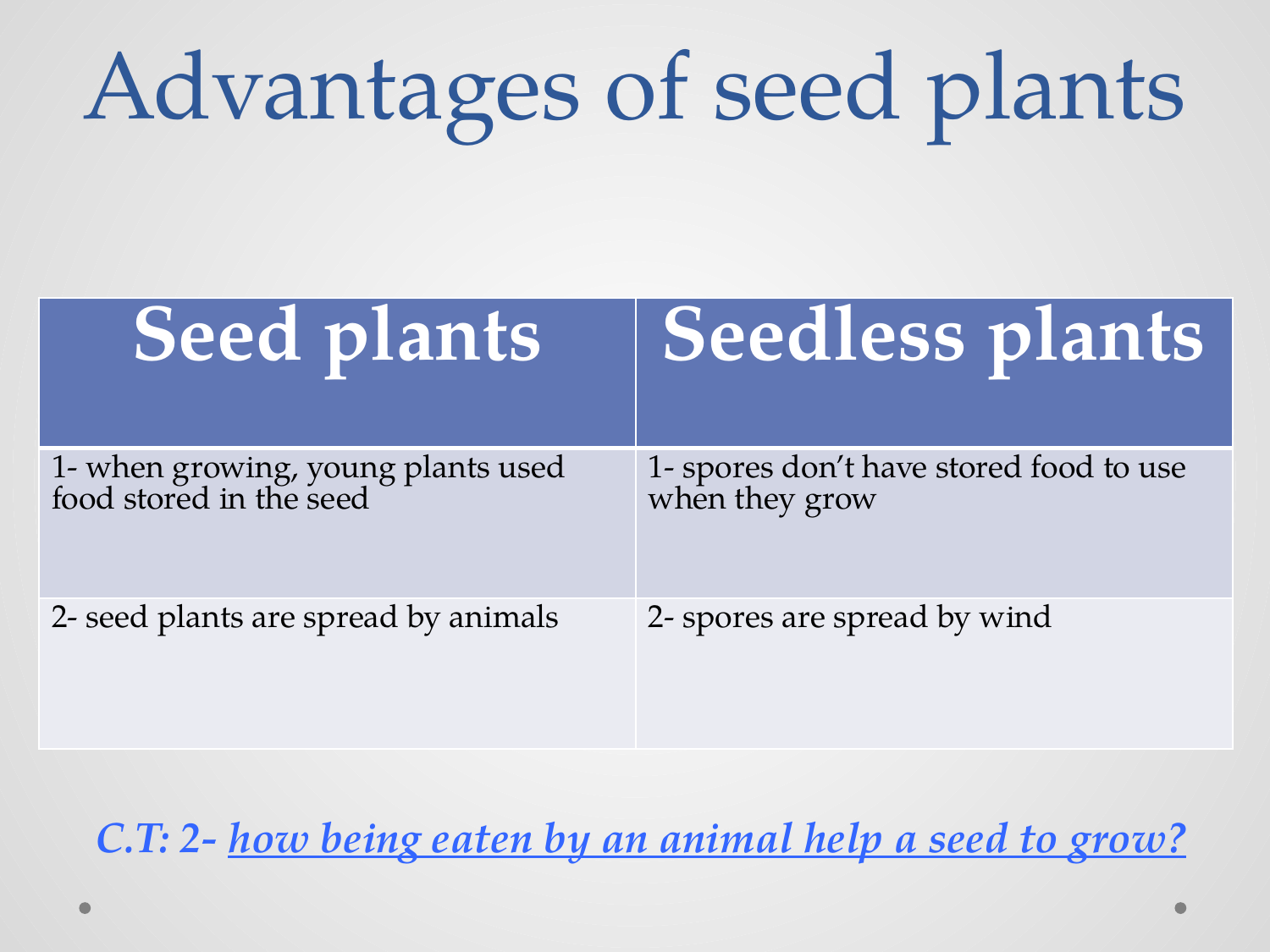

# Advantages of seed plants
| Seed plants | Seedless plants |
| --- | --- |
| 1- when growing, young plants used food stored in the seed | 1- spores don’t have stored food to use when they grow |
| 2- seed plants are spread by animals | 2- spores are spread by wind |
C.T: 2- how being eaten by an animal help a seed to grow?